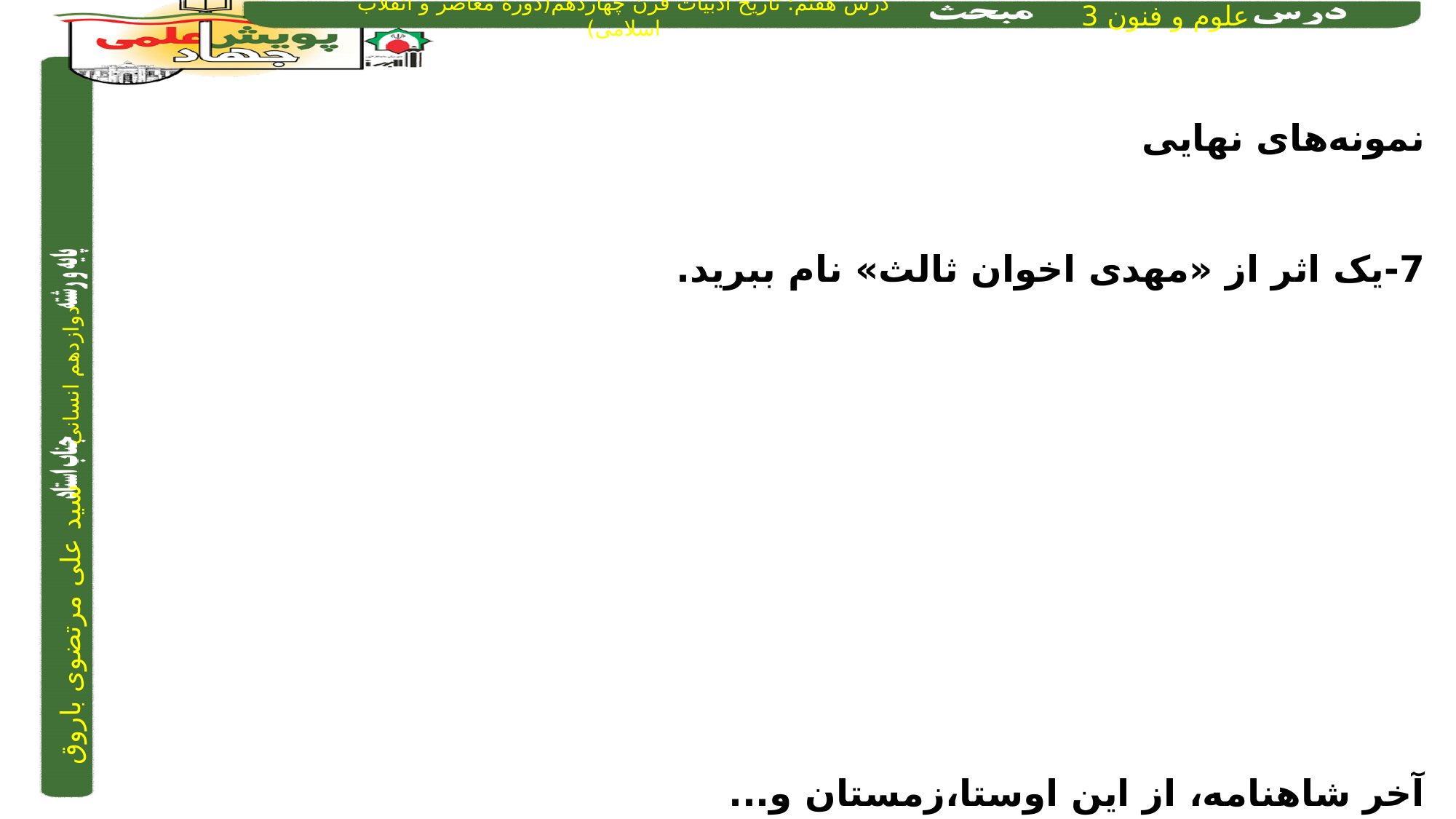

نمونه‌های نهایی
7-یک اثر از «مهدی اخوان ثالث» نام ببرید.

آخر شاهنامه، از این اوستا،زمستان و...